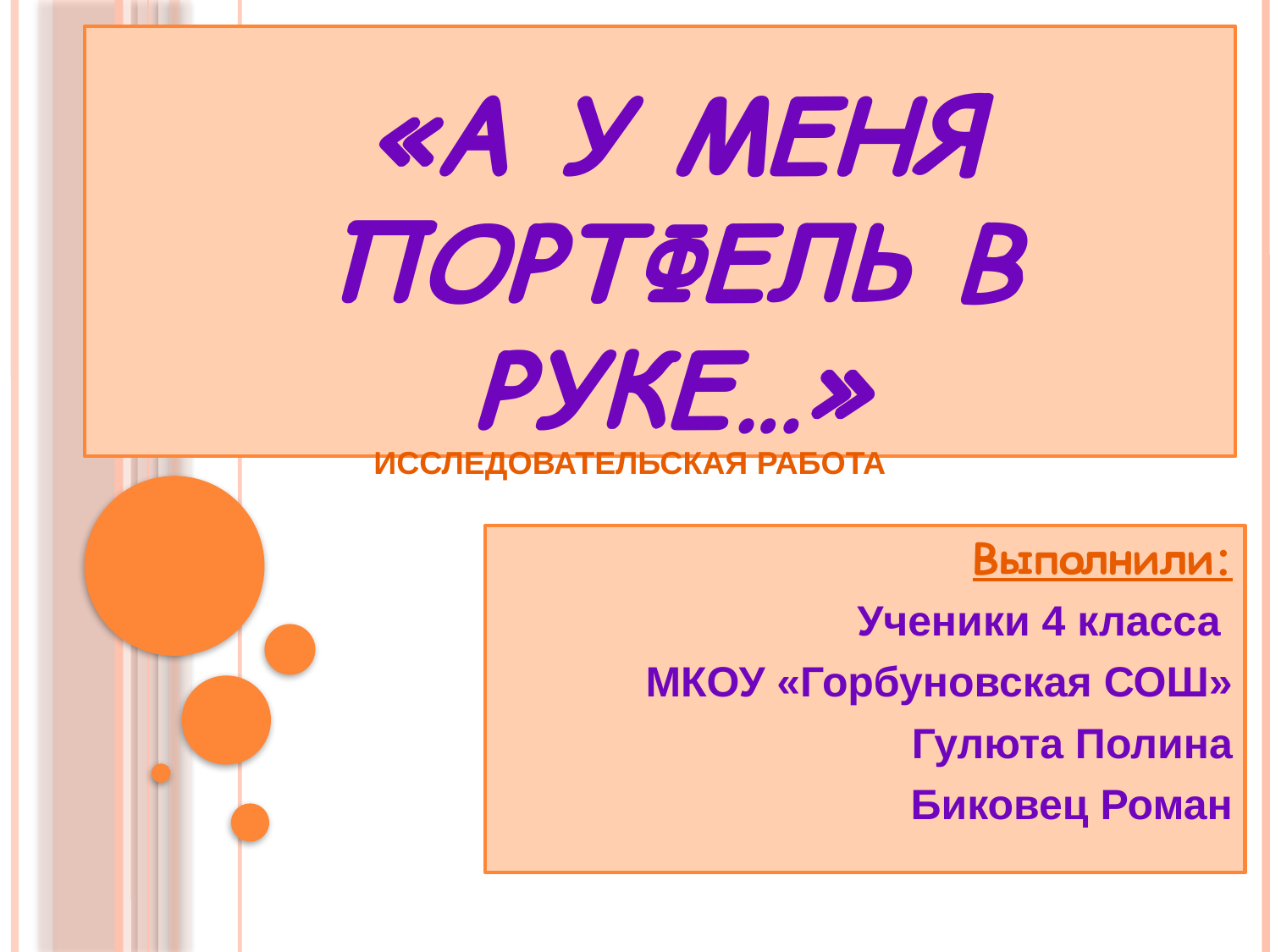

# «А у меня портфель в руке…»
ИССЛЕДОВАТЕЛЬСКАЯ РАБОТА
Выполнили:
Ученики 4 класса
МКОУ «Горбуновская СОШ»
Гулюта Полина
Биковец Роман